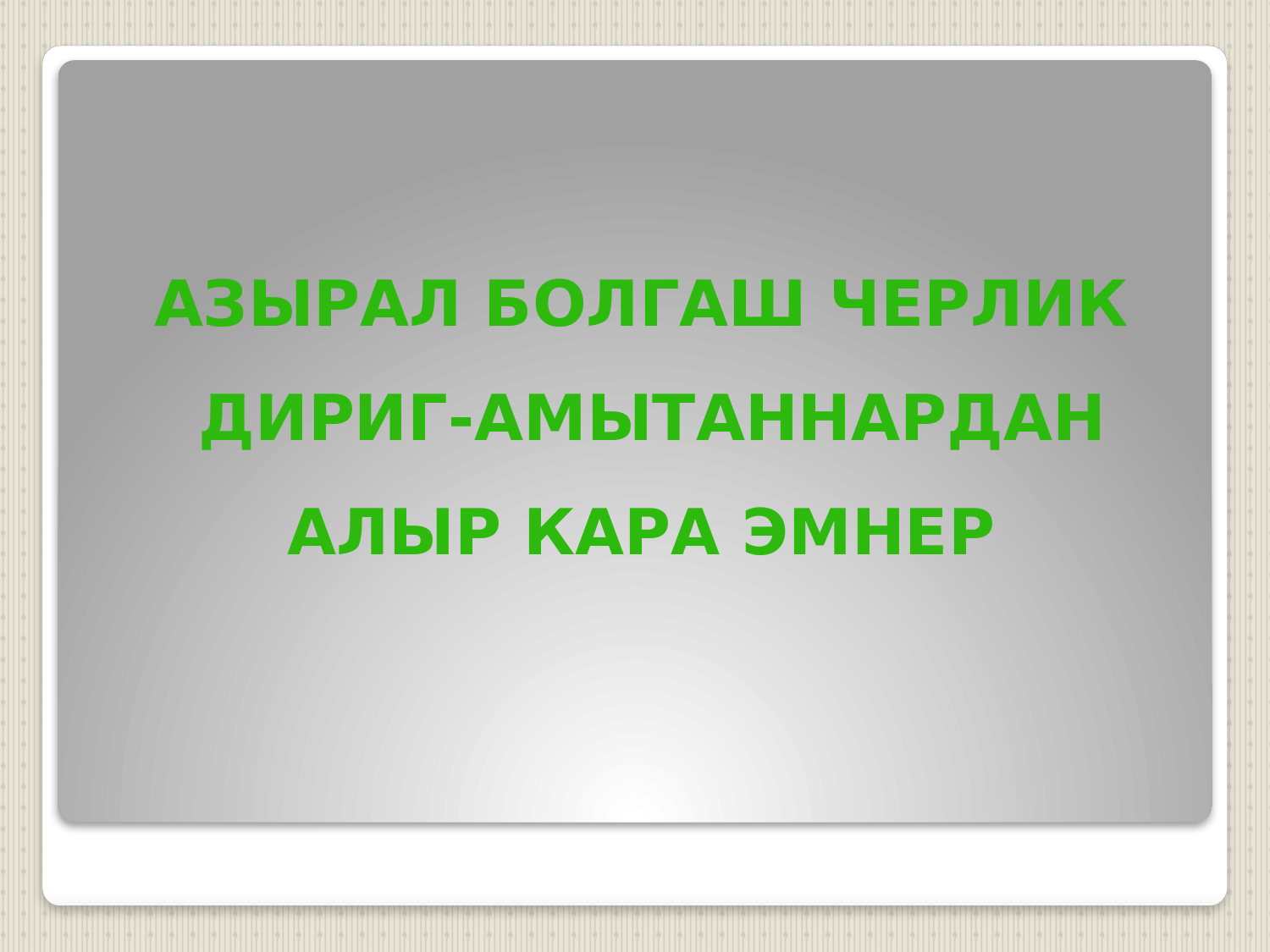

Азырал болгаш черлик
 дириг-амытаннардан
Алыр кара эмнер